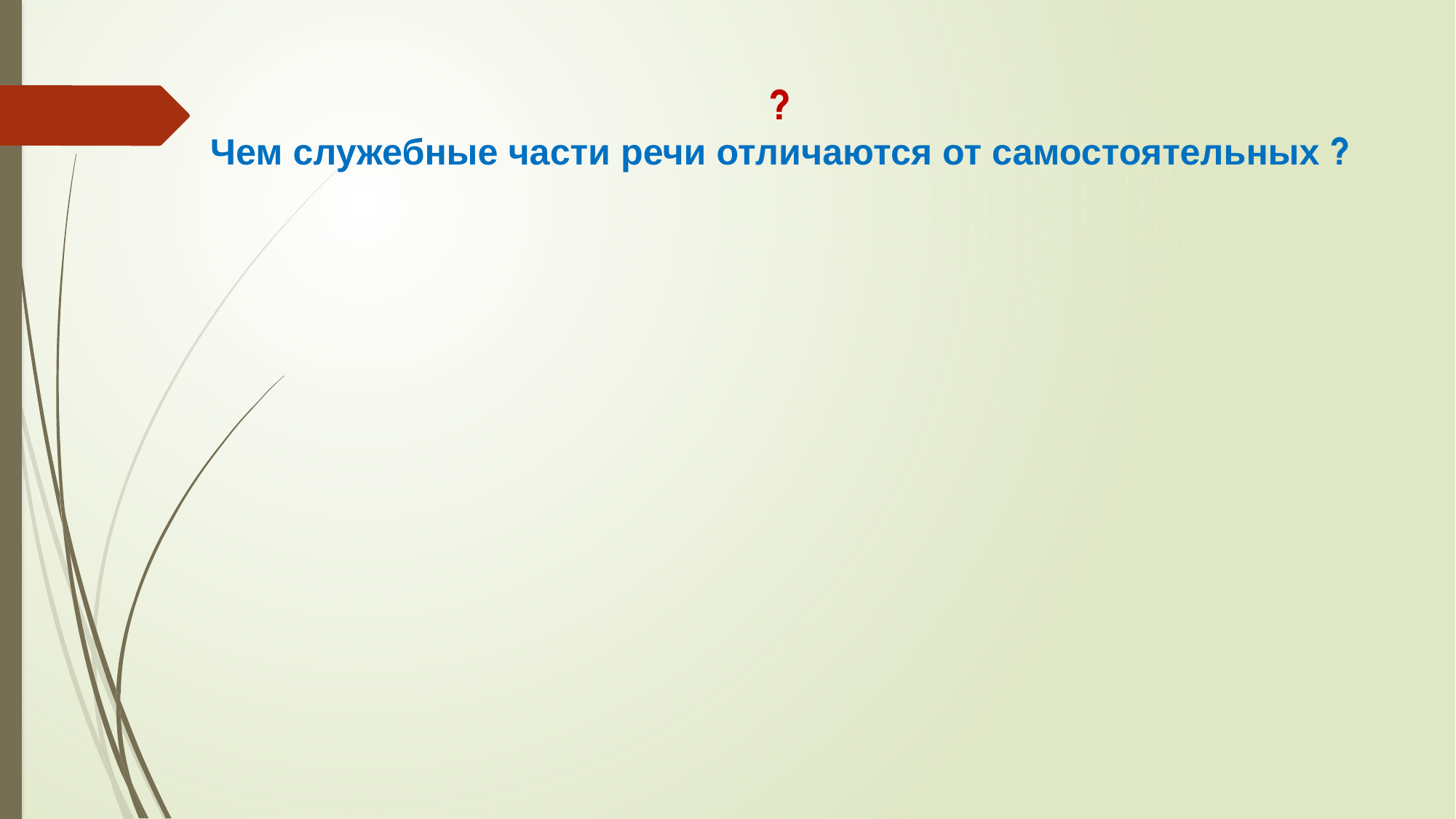

# ? Чем служебные части речи отличаются от самостоятельных ?